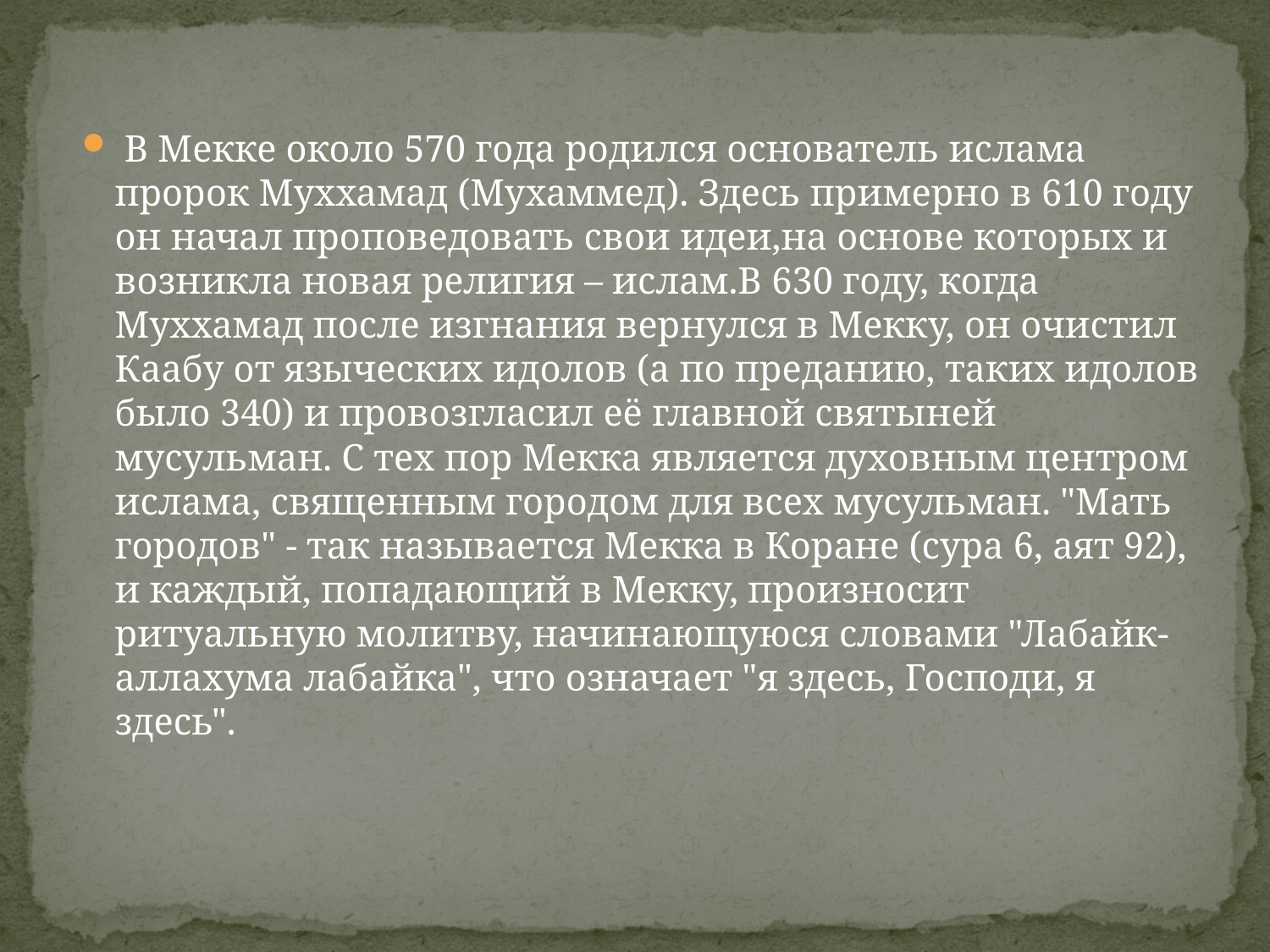

В Мекке около 570 года родился основатель ислама пророк Муххамад (Мухаммед). Здесь примерно в 610 году он начал проповедовать свои идеи,на основе которых и возникла новая религия – ислам.В 630 году, когда Муххамад после изгнания вернулся в Мекку, он очистил Каабу от языческих идолов (а по преданию, таких идолов было 340) и провозгласил её главной святыней мусульман. С тех пор Мекка является духовным центром ислама, священным городом для всех мусульман. "Мать городов" - так называется Мекка в Коране (сура 6, аят 92), и каждый, попадающий в Мекку, произносит ритуальную молитву, начинающуюся словами "Лабайк-аллахума лабайка", что означает "я здесь, Господи, я здесь".